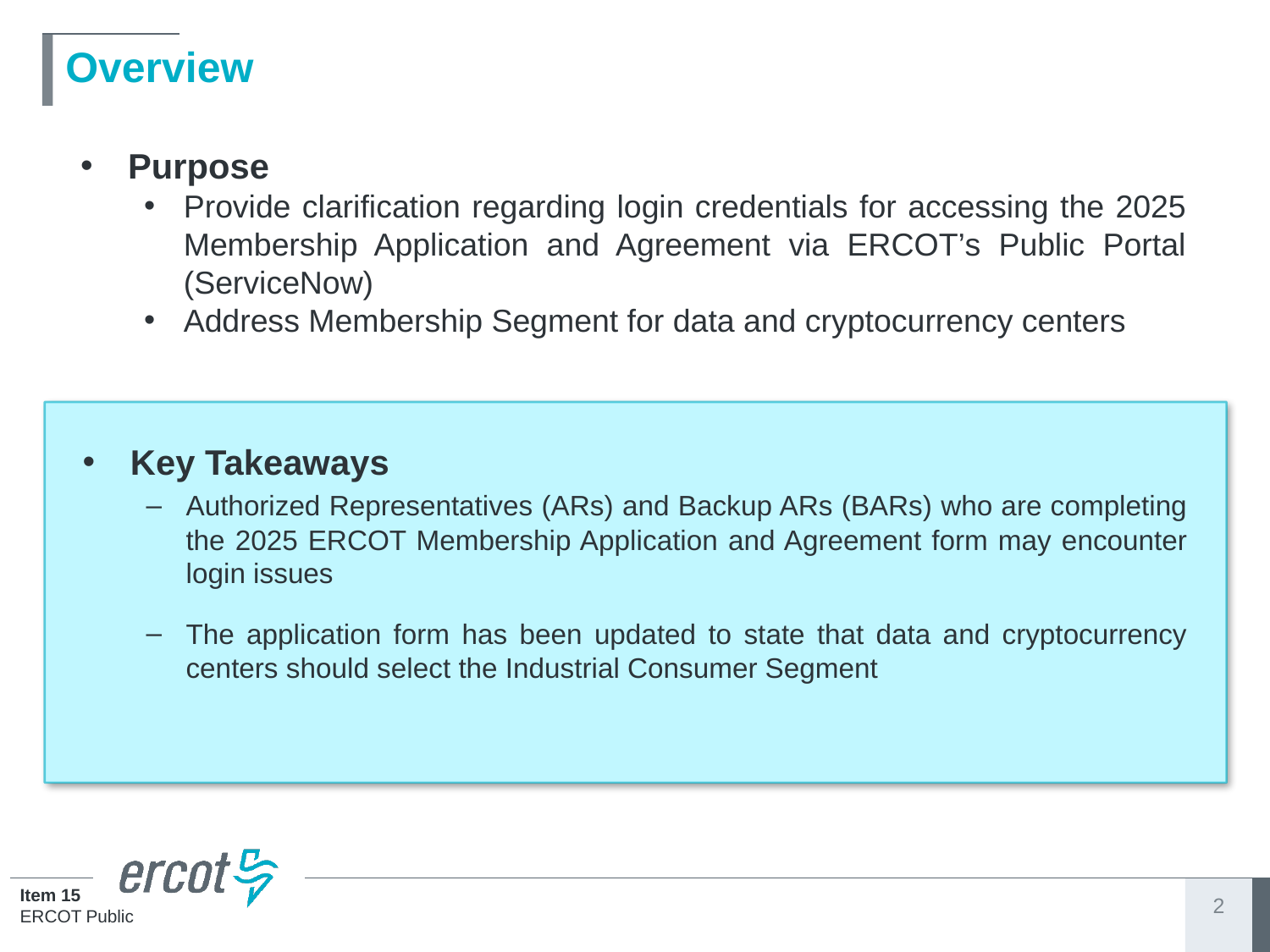

# Overview
Purpose
Provide clarification regarding login credentials for accessing the 2025 Membership Application and Agreement via ERCOT’s Public Portal (ServiceNow)
Address Membership Segment for data and cryptocurrency centers

Key Takeaways
Authorized Representatives (ARs) and Backup ARs (BARs) who are completing the 2025 ERCOT Membership Application and Agreement form may encounter login issues
The application form has been updated to state that data and cryptocurrency centers should select the Industrial Consumer Segment

2